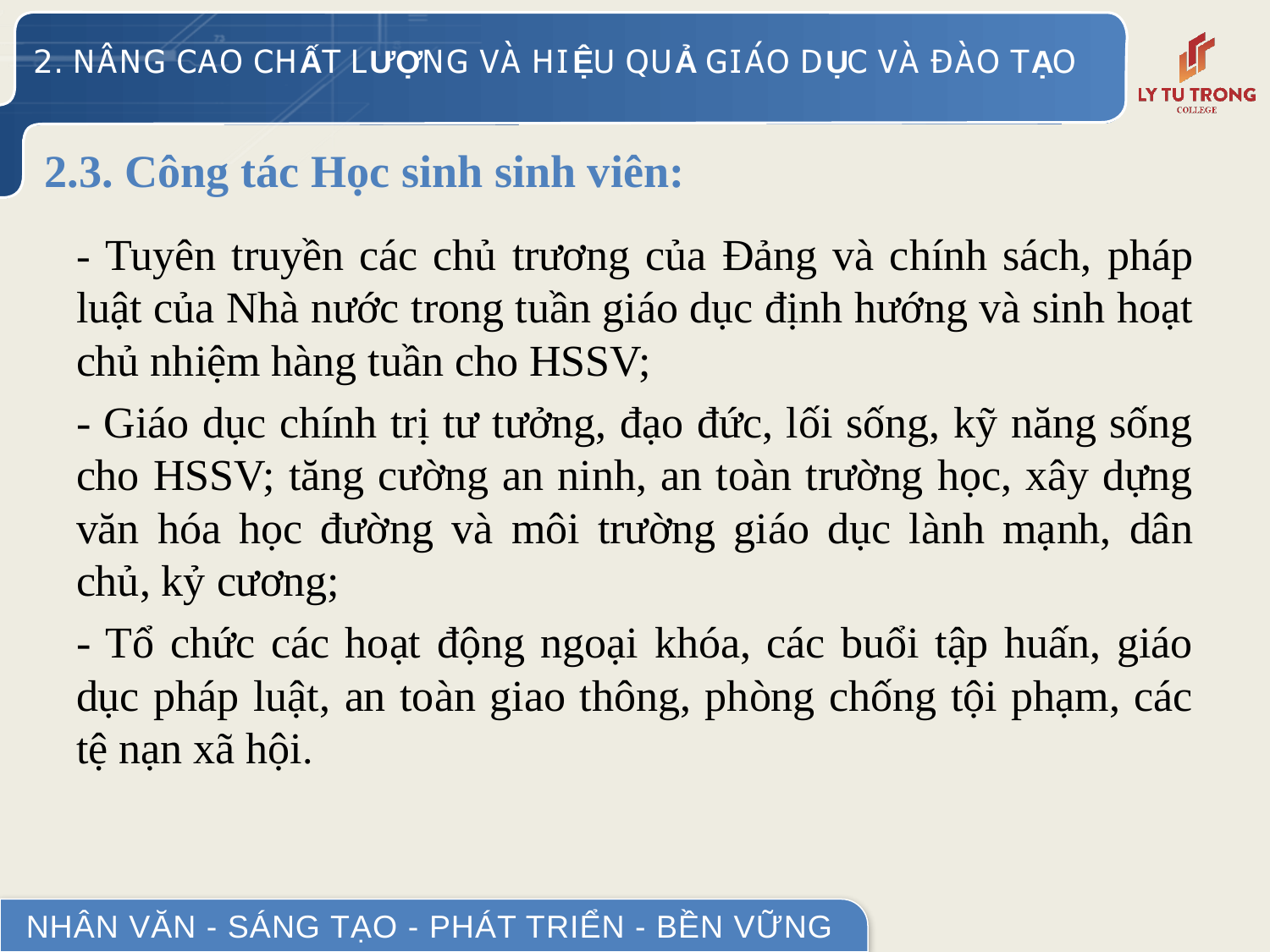

2. NÂNG CAO CHẤT LƯỢNG VÀ HIỆU QUẢ GIÁO DỤC VÀ ĐÀO TẠO
# 2.3. Công tác Học sinh sinh viên:
- Tuyên truyền các chủ trương của Đảng và chính sách, pháp luật của Nhà nước trong tuần giáo dục định hướng và sinh hoạt chủ nhiệm hàng tuần cho HSSV;
- Giáo dục chính trị tư tưởng, đạo đức, lối sống, kỹ năng sống cho HSSV; tăng cường an ninh, an toàn trường học, xây dựng văn hóa học đường và môi trường giáo dục lành mạnh, dân chủ, kỷ cương;
- Tổ chức các hoạt động ngoại khóa, các buổi tập huấn, giáo dục pháp luật, an toàn giao thông, phòng chống tội phạm, các tệ nạn xã hội.